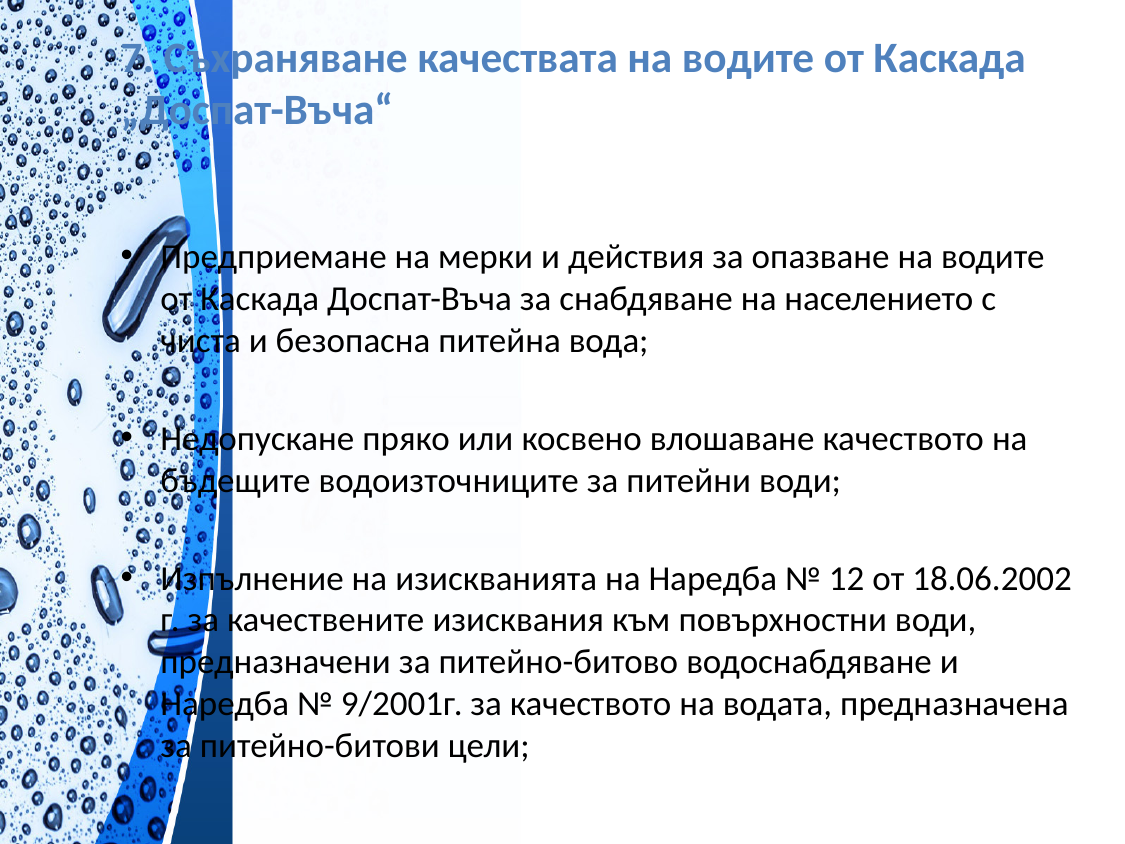

# 7. Съхраняване качествата на водите от Каскада „Доспат-Въча“
Предприемане на мерки и действия за опазване на водите от Каскада Доспат-Въча за снабдяване на населението с чиста и безопасна питейна вода;

Недопускане пряко или косвено влошаване качеството на бъдещите водоизточниците за питейни води;

Изпълнение на изискванията на Наредба № 12 от 18.06.2002 г. за качествените изисквания към повърхностни води, предназначени за питейно-битово водоснабдяване и Наредба № 9/2001г. за качеството на водата, предназначена за питейно-битови цели;